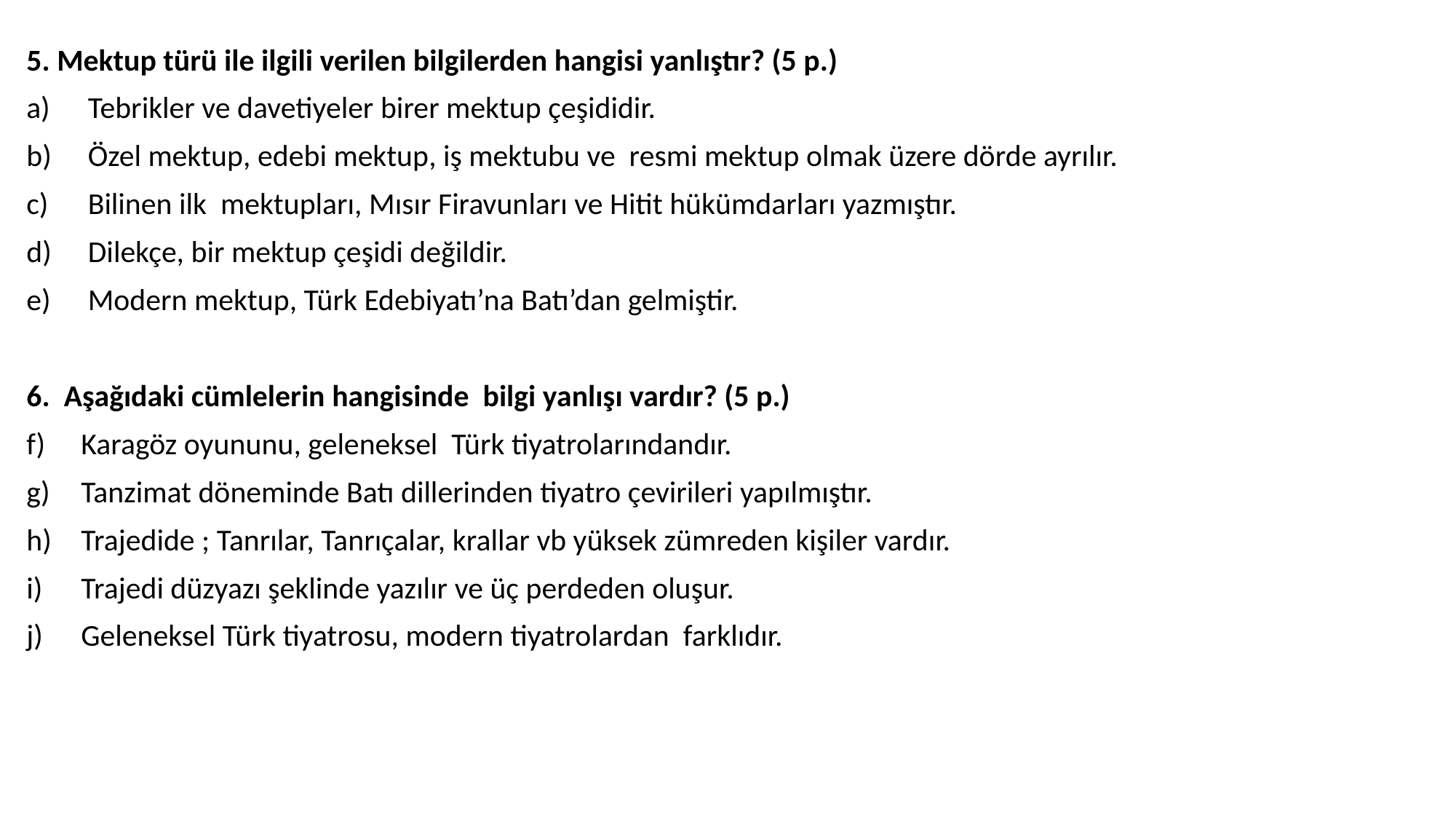

5. Mektup türü ile ilgili verilen bilgilerden hangisi yanlıştır? (5 p.)
Tebrikler ve davetiyeler birer mektup çeşididir.
Özel mektup, edebi mektup, iş mektubu ve  resmi mektup olmak üzere dörde ayrılır.
Bilinen ilk  mektupları, Mısır Firavunları ve Hitit hükümdarları yazmıştır.
Dilekçe, bir mektup çeşidi değildir.
Modern mektup, Türk Edebiyatı’na Batı’dan gelmiştir.

6.  Aşağıdaki cümlelerin hangisinde  bilgi yanlışı vardır? (5 p.)
Karagöz oyununu, geleneksel  Türk tiyatrolarındandır.
Tanzimat döneminde Batı dillerinden tiyatro çevirileri yapılmıştır.
Trajedide ; Tanrılar, Tanrıçalar, krallar vb yüksek zümreden kişiler vardır.
Trajedi düzyazı şeklinde yazılır ve üç perdeden oluşur.
Geleneksel Türk tiyatrosu, modern tiyatrolardan  farklıdır.